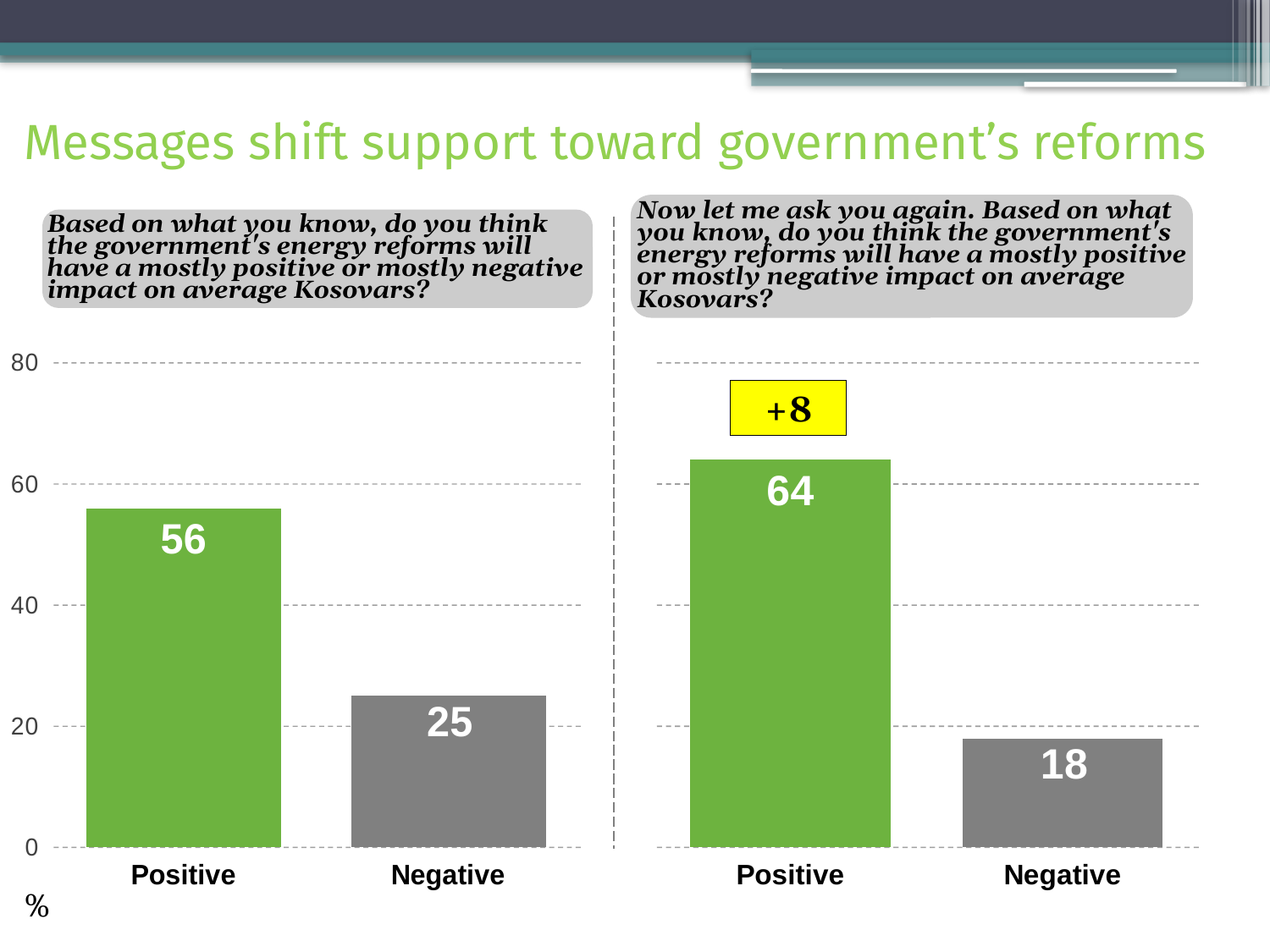

# Messages shift support toward government’s reforms
Now let me ask you again. Based on what you know, do you think the government's energy reforms will have a mostly positive or mostly negative impact on average Kosovars?
Based on what you know, do you think the government's energy reforms will have a mostly positive or mostly negative impact on average Kosovars?

### Chart

| Category | Column2 |
|---|---|
| Positive | 56.0 |
| Negative | 25.0 |

### Chart

| Category | Column2 |
|---|---|
| Positive | 64.0 |
| Negative | 18.0 |
+8
%
Page 25